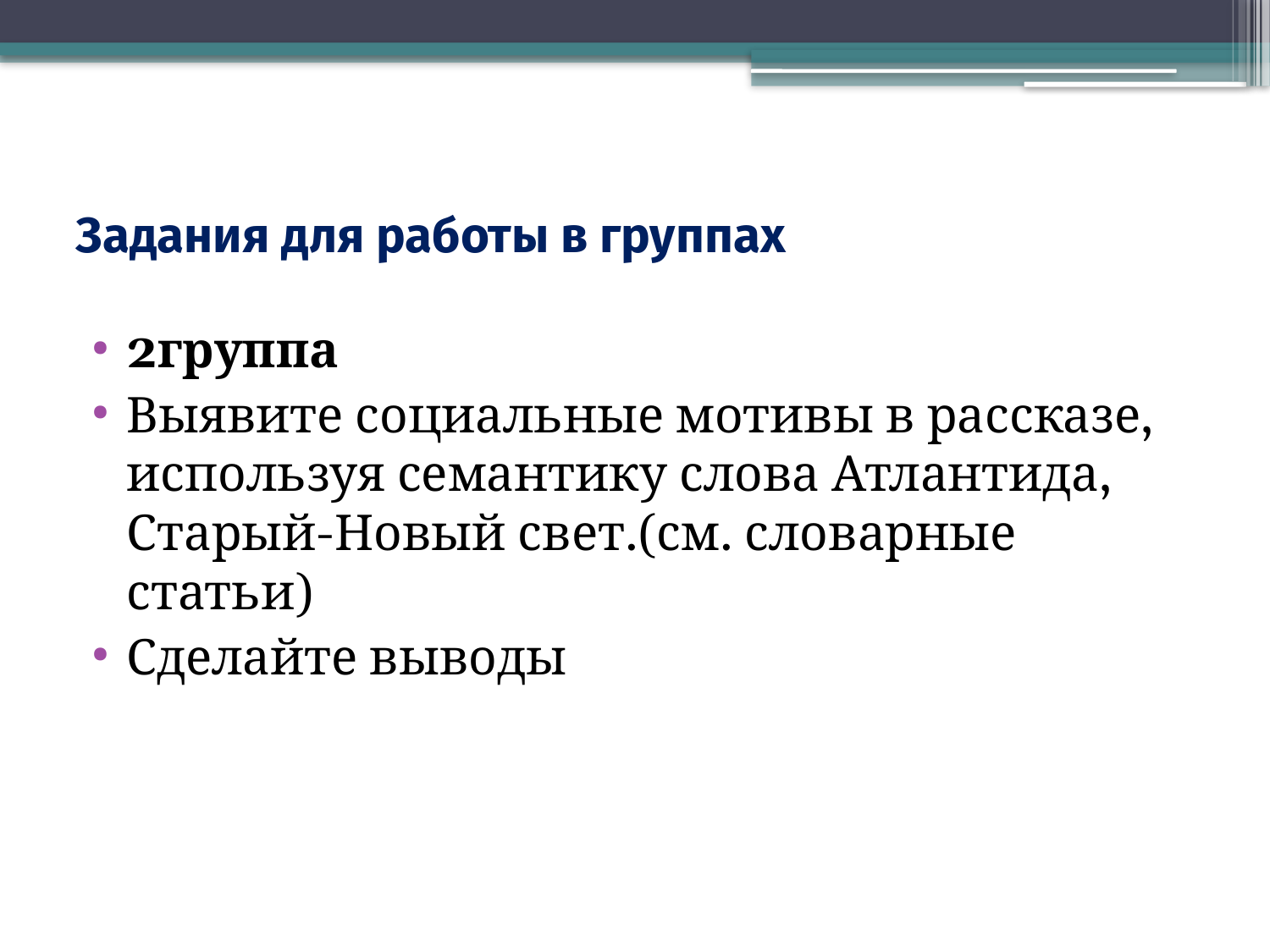

# Задания для работы в группах
2группа
Выявите социальные мотивы в рассказе, используя семантику слова Атлантида, Старый-Новый свет.(см. словарные статьи)
Сделайте выводы